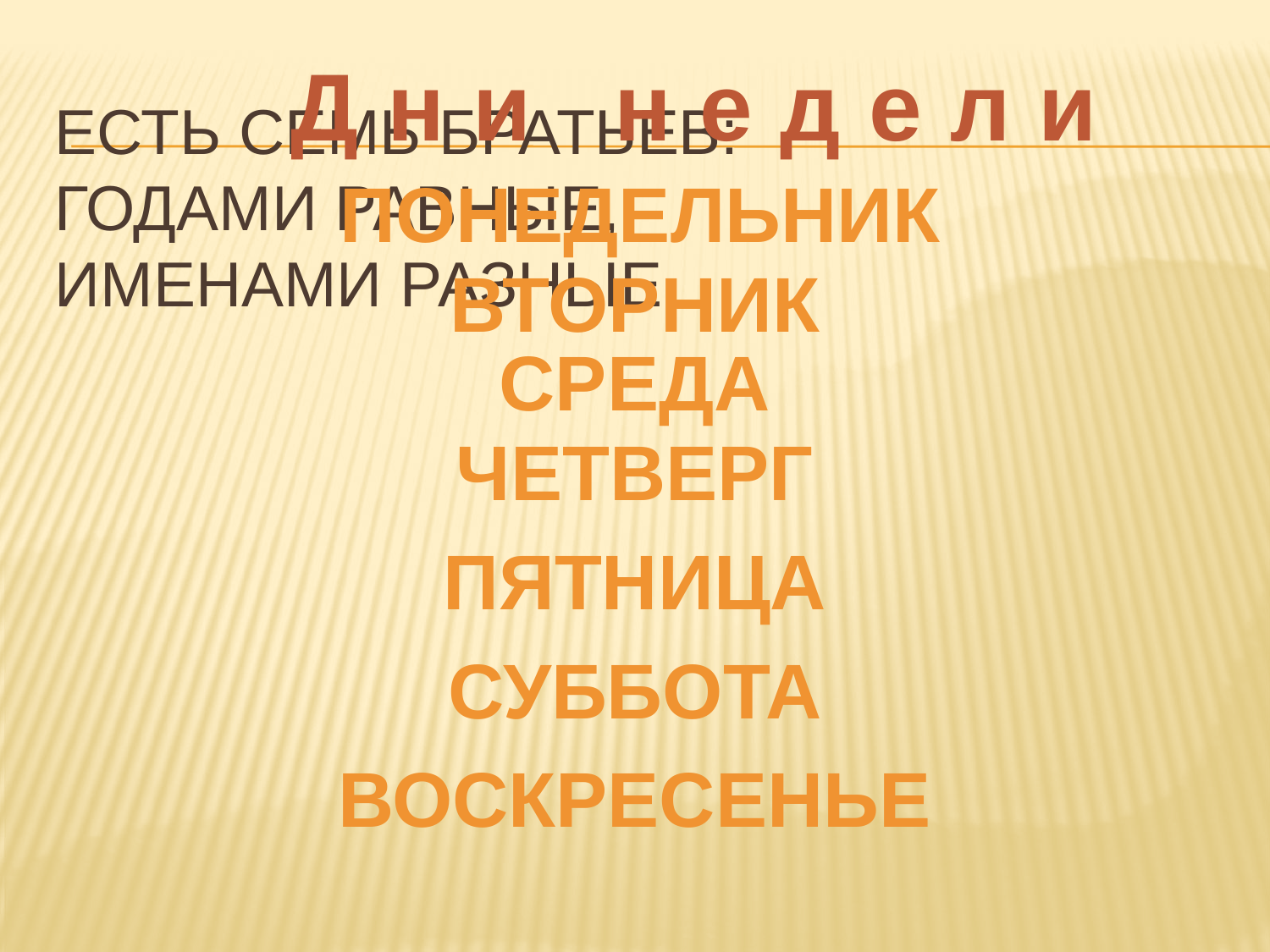

Д н и   н е д е л и
# Есть семь братьев: Годами равные, Именами разные.
ПОНЕДЕЛЬНИК
ВТОРНИК
СРЕДА
ЧЕТВЕРГ
ПЯТНИЦА
СУББОТА
ВОСКРЕСЕНЬЕ